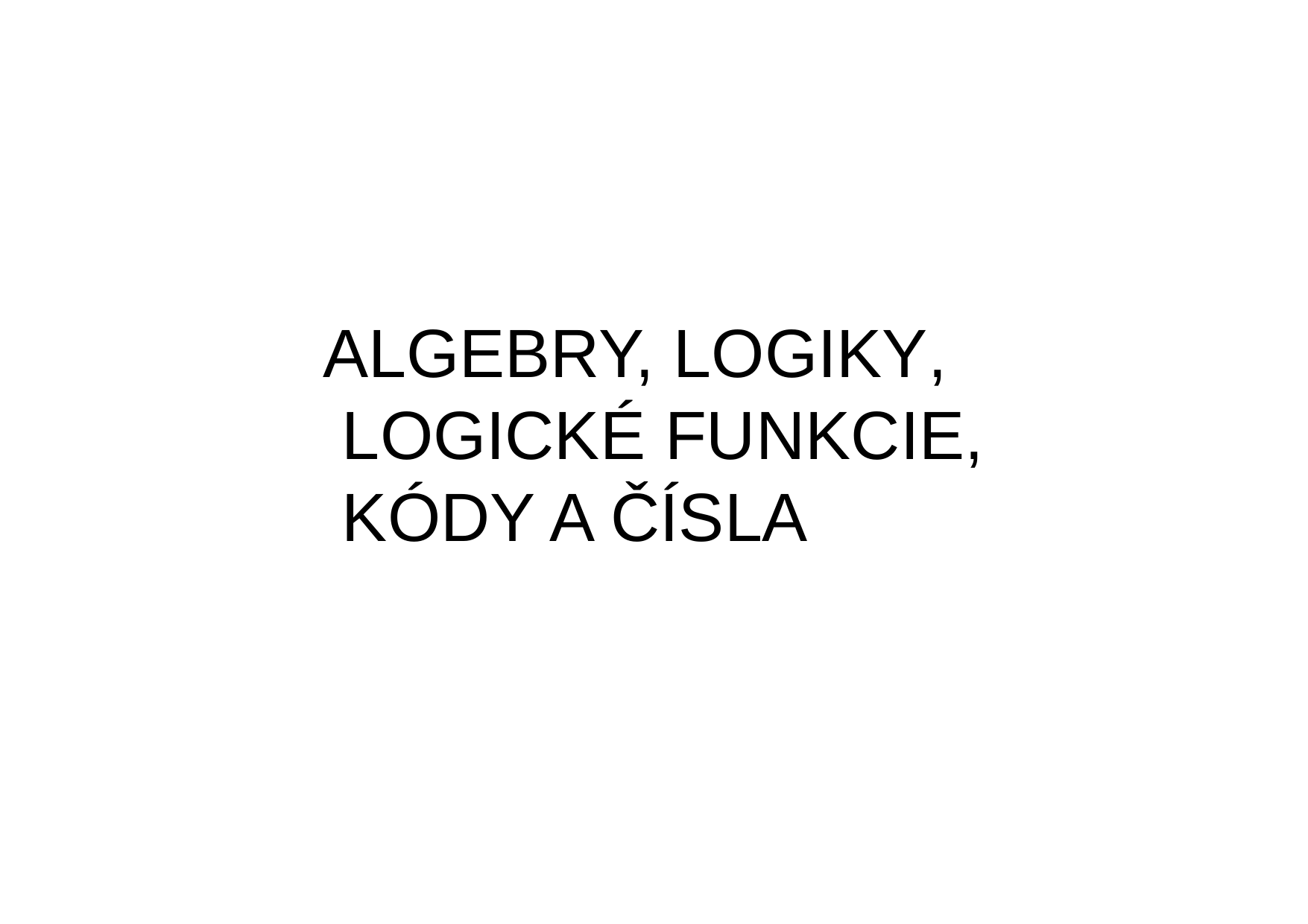

ALGEBRY, LOGIKY,  LOGICKÉ FUNKCIE, KÓDY A ČÍSLA